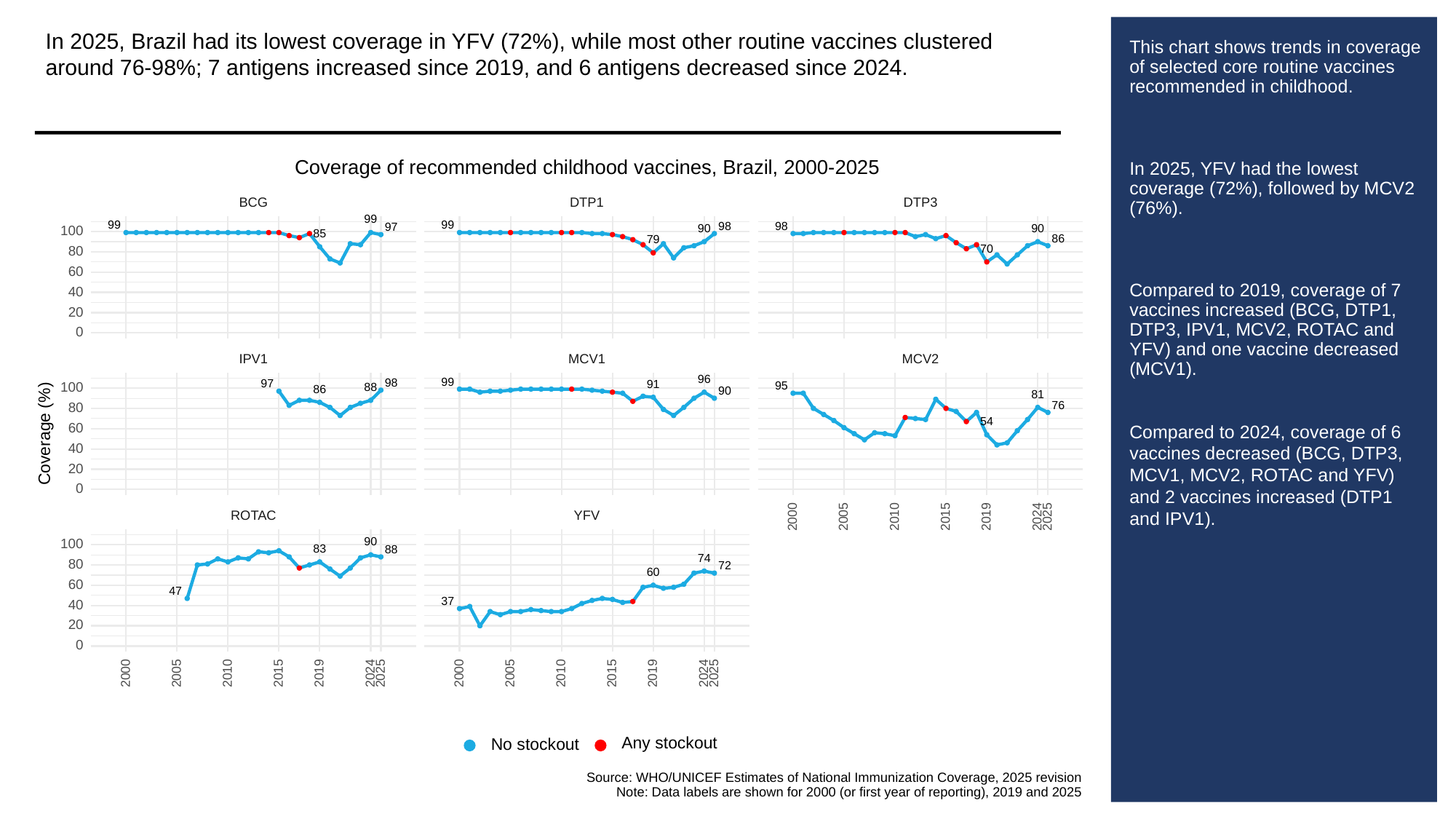

In 2025, Brazil had its lowest coverage in YFV (72%), while most other routine vaccines clustered around 76-98%; 7 antigens increased since 2019, and 6 antigens decreased since 2024.
# This chart shows trends in coverage of selected core routine vaccines recommended in childhood.

In 2025, YFV had the lowest coverage (72%), followed by MCV2 (76%).

Compared to 2019, coverage of 7 vaccines increased (BCG, DTP1, DTP3, IPV1, MCV2, ROTAC and YFV) and one vaccine decreased (MCV1).

Compared to 2024, coverage of 6 vaccines decreased (BCG, DTP3, MCV1, MCV2, ROTAC and YFV) and 2 vaccines increased (DTP1 and IPV1).

Coverage of recommended childhood vaccines, Brazil, 2000-2025
BCG
DTP3
DTP1
99

99
99
98
98
97
90
90
100
85

86

79

70

80

60

40

20

0

MCV1
MCV2
IPV1

96

99
98
97
91
95
100
88
86

90

81

76

80

54

60

Coverage (%)

40

20

0

ROTAC
YFV
2000
2005
2010
2015
2019
2024
2025

90
100

83
88

74

80

72

60

60

47

37

40

20

0

2000
2005
2010
2015
2019
2024
2025
2000
2005
2010
2015
2019
2024
2025
Any stockout
No stockout

Source: WHO/UNICEF Estimates of National Immunization Coverage, 2025 revision
Note: Data labels are shown for 2000 (or first year of reporting), 2019 and 2025